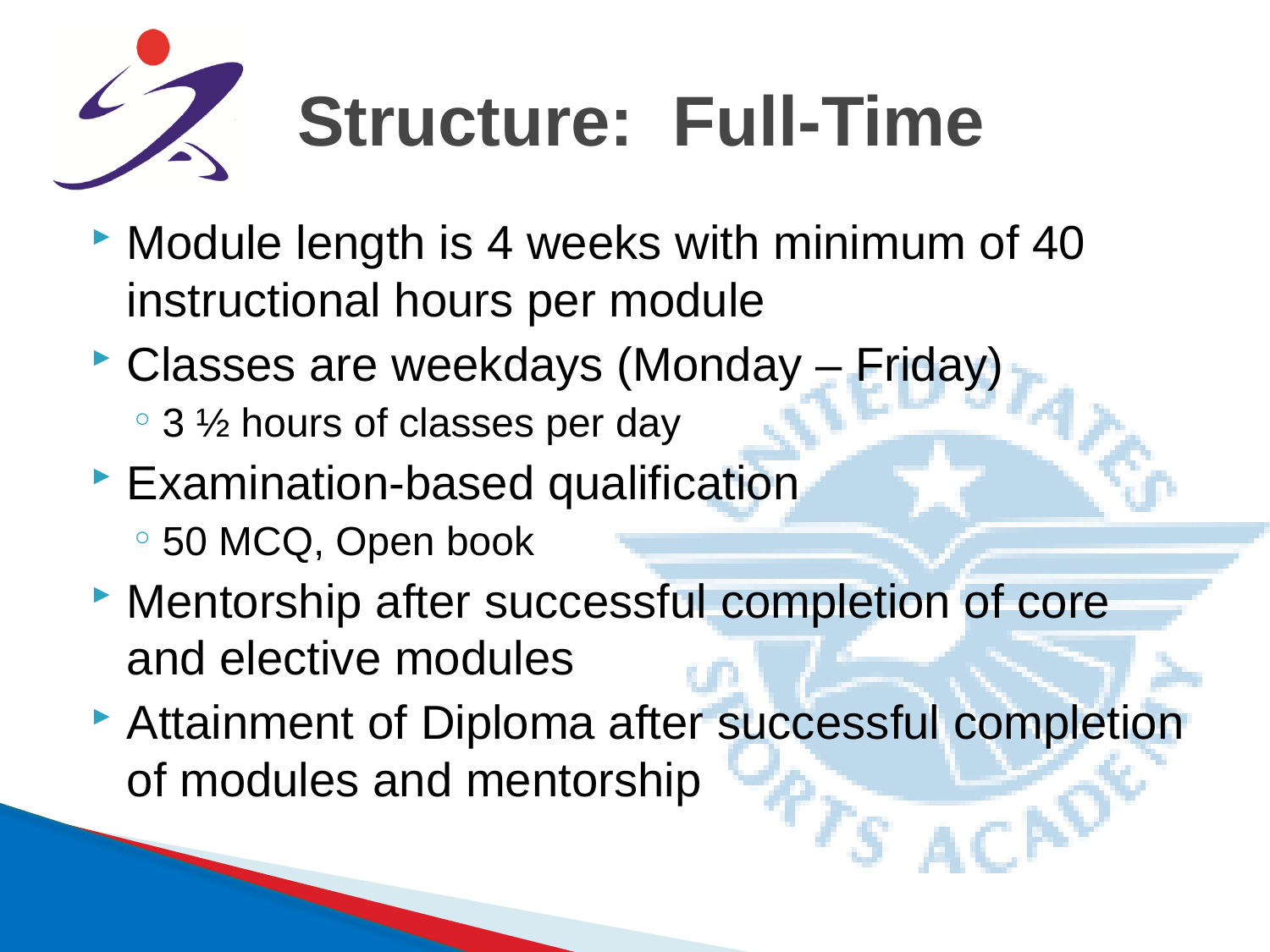

# Structure:  Full-Time
Module length is 4 weeks with minimum of 40 instructional hours per module
Classes are weekdays (Monday – Friday)
3 ½ hours of classes per day
Examination-based qualification
50 MCQ, Open book
Mentorship after successful completion of core and elective modules
Attainment of Diploma after successful completion of modules and mentorship